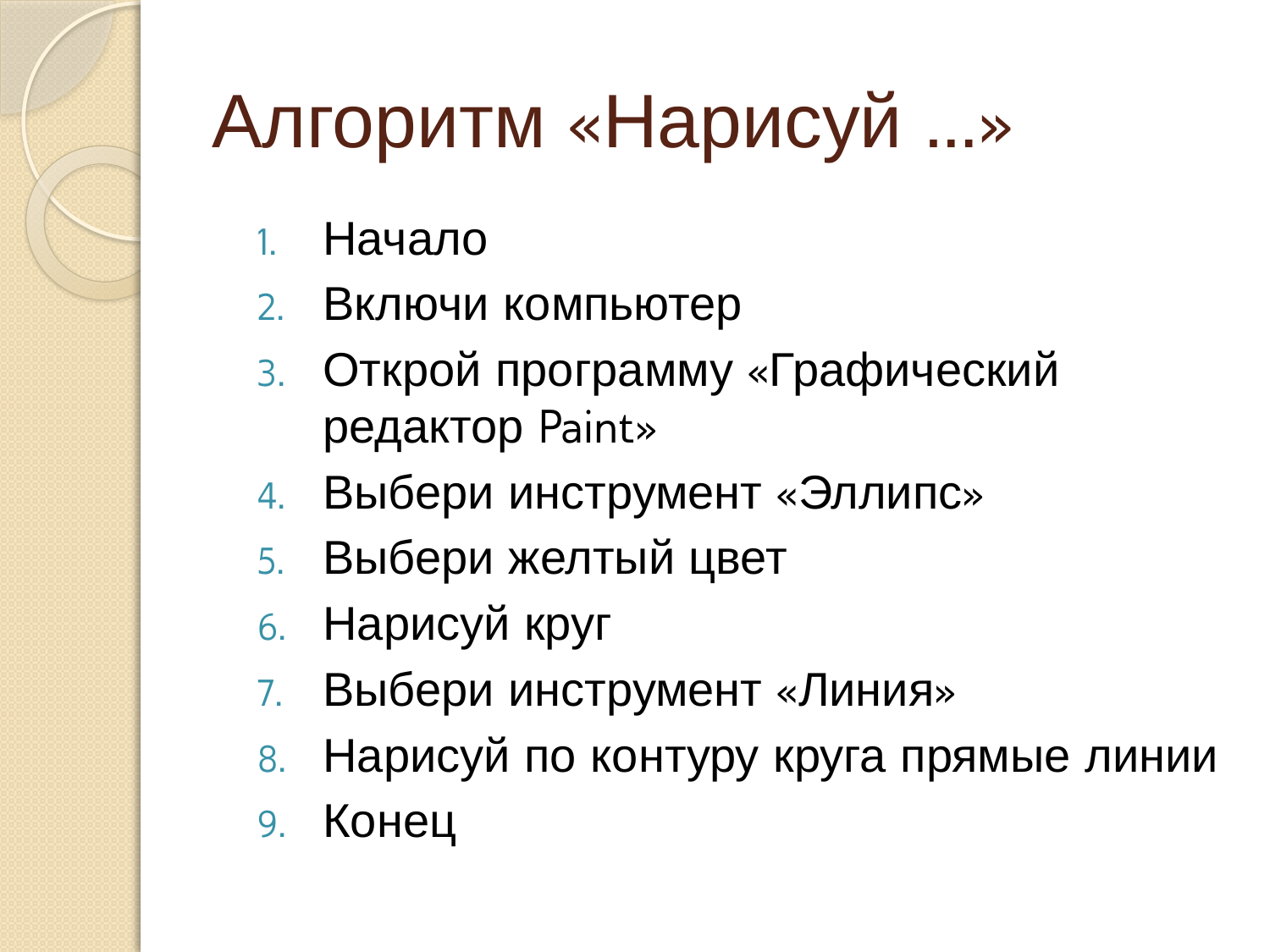

# Алгоритм «Нарисуй …»
Начало
Включи компьютер
Открой программу «Графический редактор Paint»
Выбери инструмент «Эллипс»
Выбери желтый цвет
Нарисуй круг
Выбери инструмент «Линия»
Нарисуй по контуру круга прямые линии
Конец